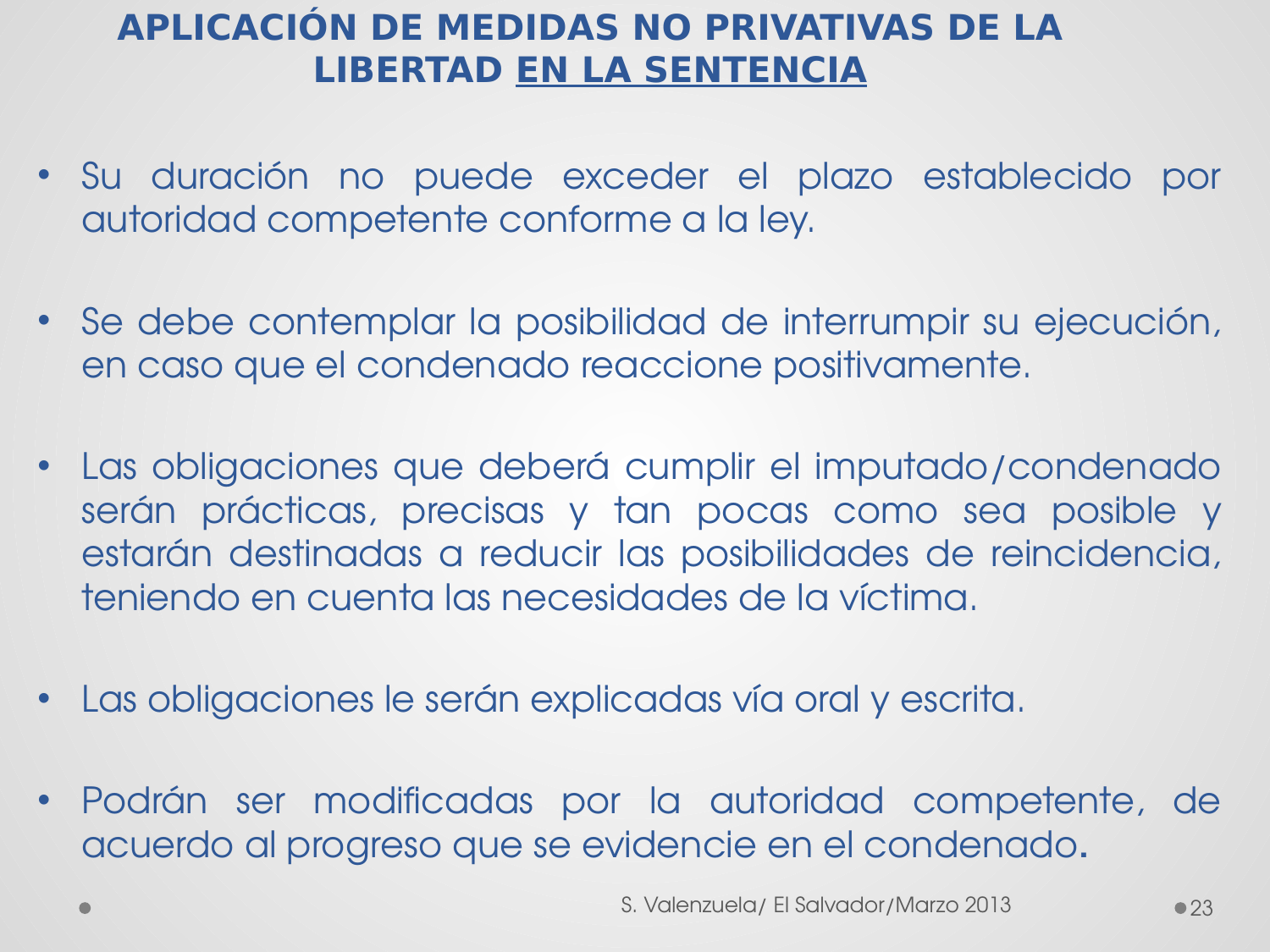

# APLICACIÓN DE MEDIDAS NO PRIVATIVAS DE LA LIBERTAD EN LA SENTENCIA
Su duración no puede exceder el plazo establecido por autoridad competente conforme a la ley.

Se debe contemplar la posibilidad de interrumpir su ejecución, en caso que el condenado reaccione positivamente.

Las obligaciones que deberá cumplir el imputado/condenado serán prácticas, precisas y tan pocas como sea posible y estarán destinadas a reducir las posibilidades de reincidencia, teniendo en cuenta las necesidades de la víctima.

Las obligaciones le serán explicadas vía oral y escrita.

Podrán ser modificadas por la autoridad competente, de acuerdo al progreso que se evidencie en el condenado.

S. Valenzuela/ El Salvador/Marzo 2013
23